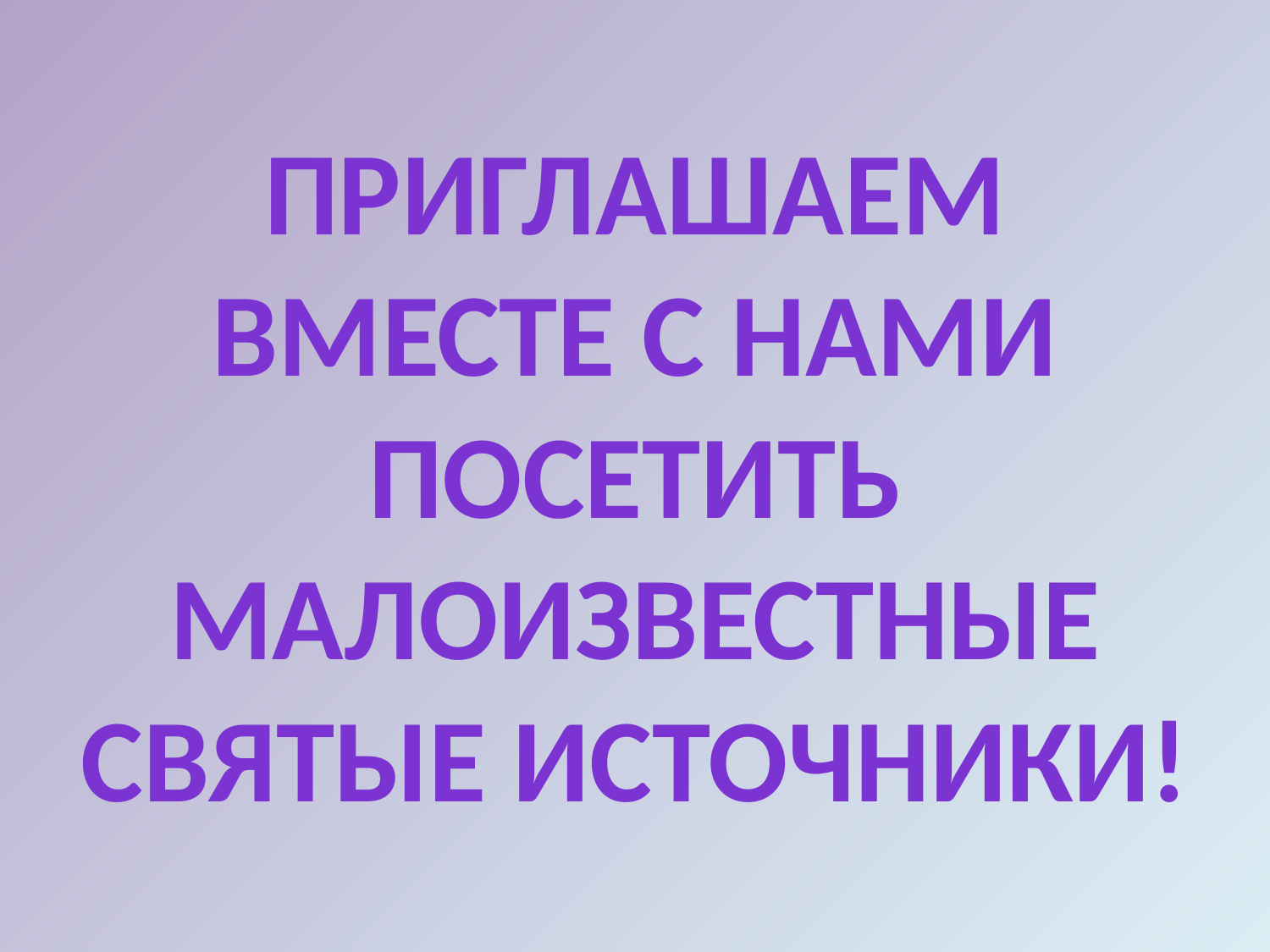

# Приглашаем вместе с нами посетить малоизвестные святые источники!